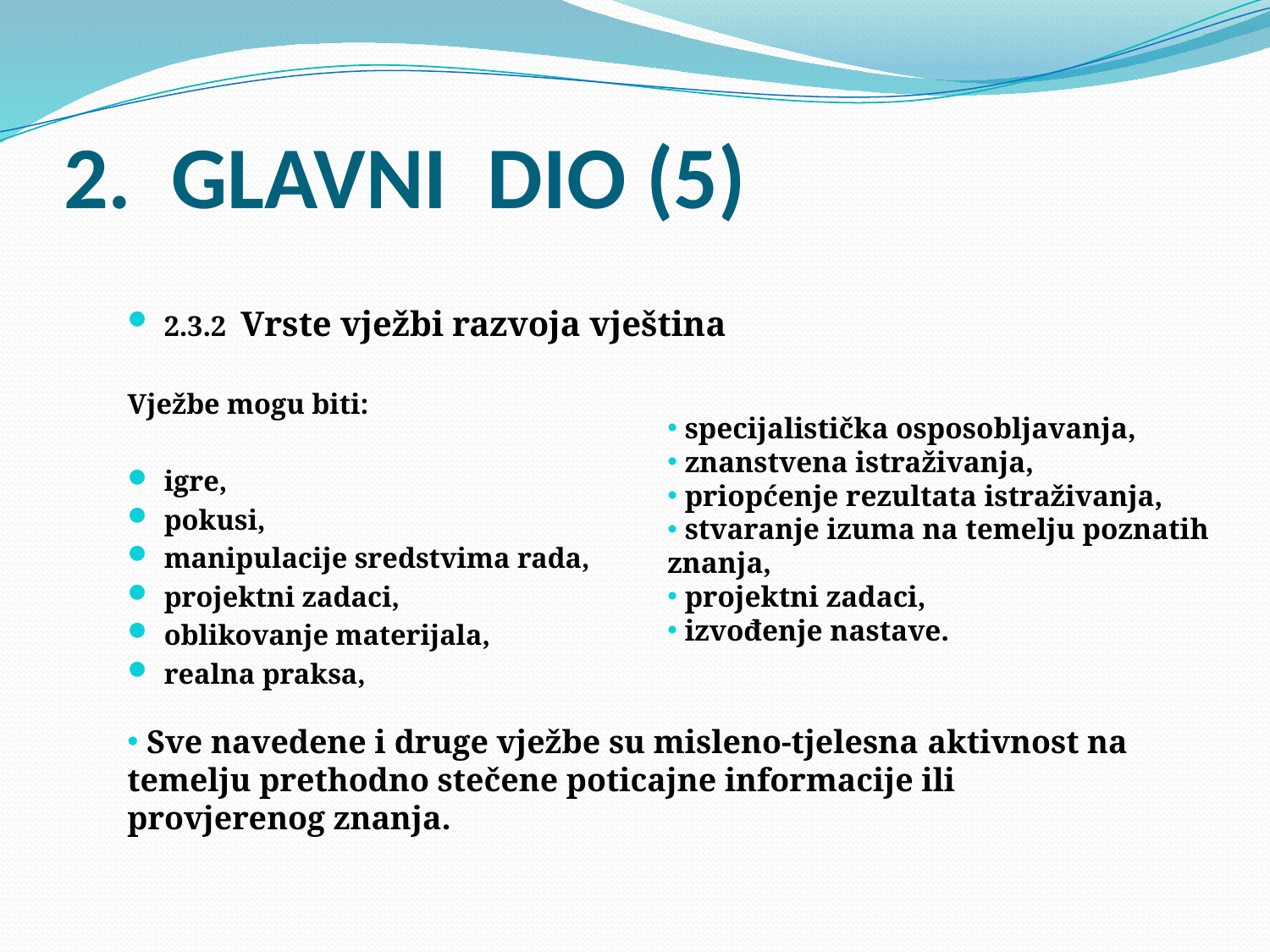

# 2.  GLAVNI  DIO (5)
2.3.2  Vrste vježbi razvoja vještina

Vježbe mogu biti:

igre,
pokusi,
manipulacije sredstvima rada,
projektni zadaci,
oblikovanje materijala,
realna praksa,

 specijalistička osposobljavanja,
 znanstvena istraživanja,
 priopćenje rezultata istraživanja,
 stvaranje izuma na temelju poznatih znanja,
 projektni zadaci,
 izvođenje nastave.

 Sve navedene i druge vježbe su misleno-tjelesna aktivnost na temelju prethodno stečene poticajne informacije ili provjerenog znanja.